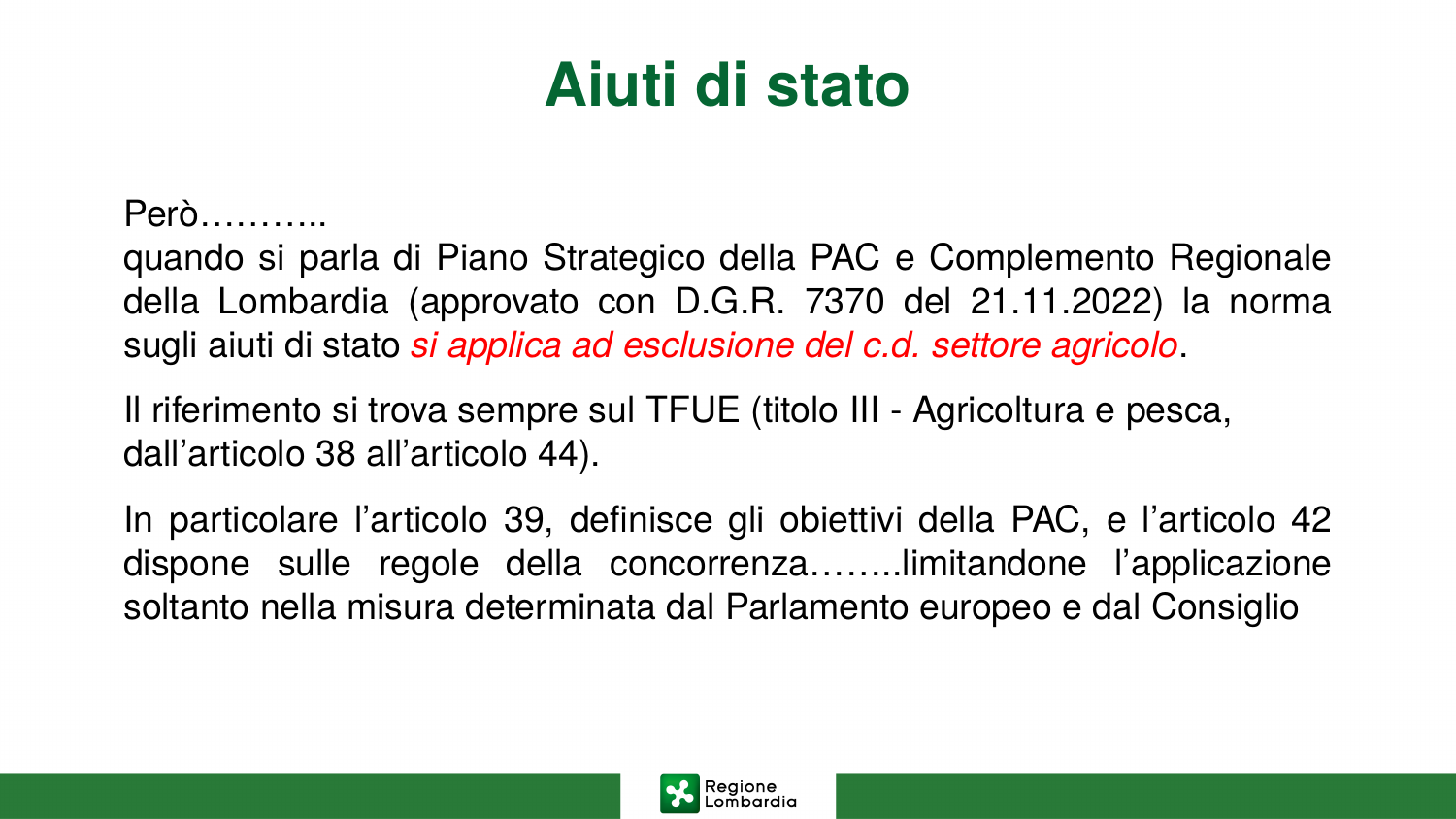

# Aiuti di stato
Però………..
quando si parla di Piano Strategico della PAC e Complemento Regionale della Lombardia (approvato con D.G.R. 7370 del 21.11.2022) la norma sugli aiuti di stato si applica ad esclusione del c.d. settore agricolo.

Il riferimento si trova sempre sul TFUE (titolo III - Agricoltura e pesca, dall’articolo 38 all’articolo 44).

In particolare l’articolo 39, definisce gli obiettivi della PAC, e l’articolo 42 dispone sulle regole della concorrenza……..limitandone l’applicazione soltanto nella misura determinata dal Parlamento europeo e dal Consiglio